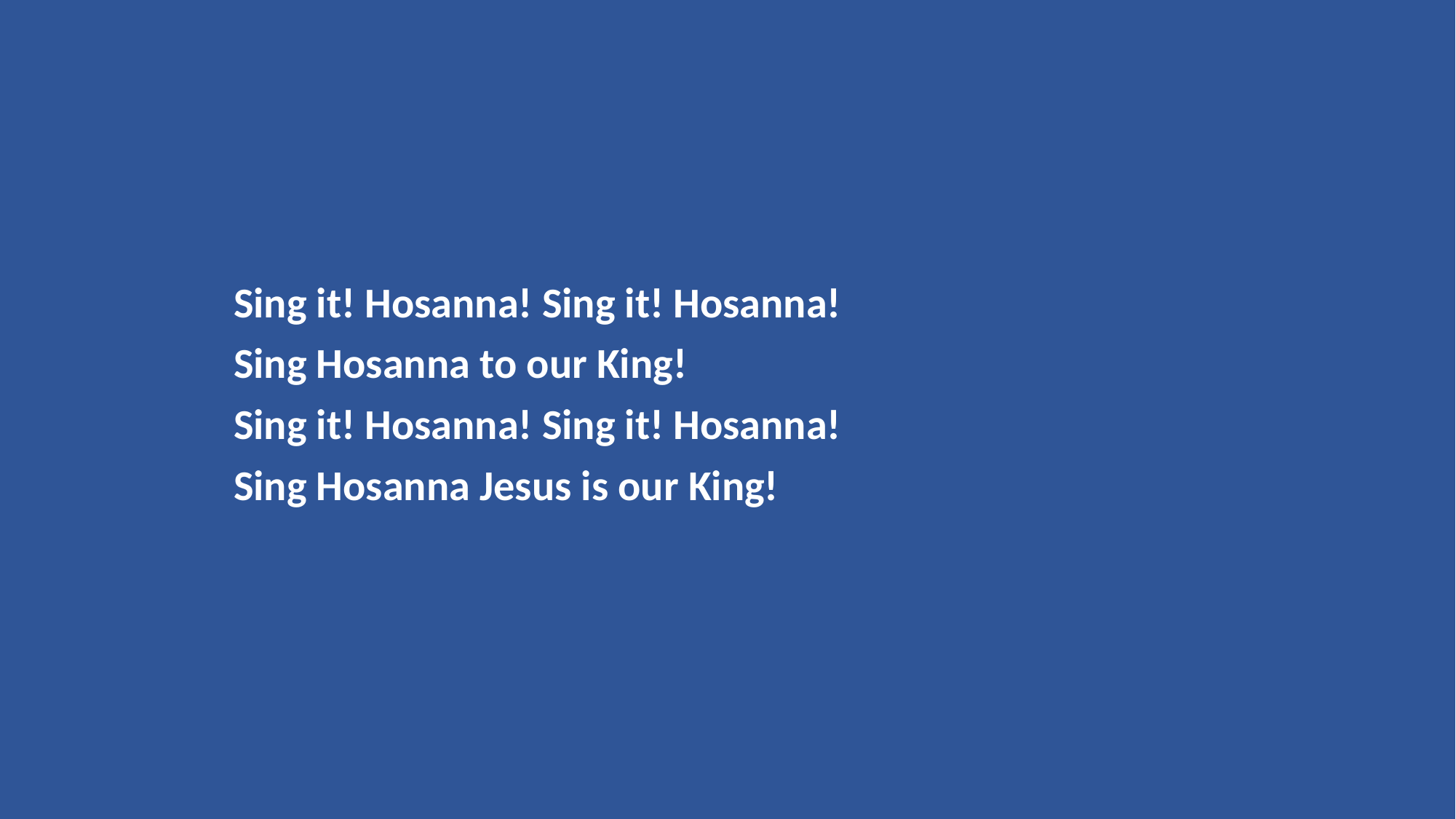

Sing it! Hosanna! Sing it! Hosanna!
Sing Hosanna to our King!
Sing it! Hosanna! Sing it! Hosanna!
Sing Hosanna Jesus is our King!